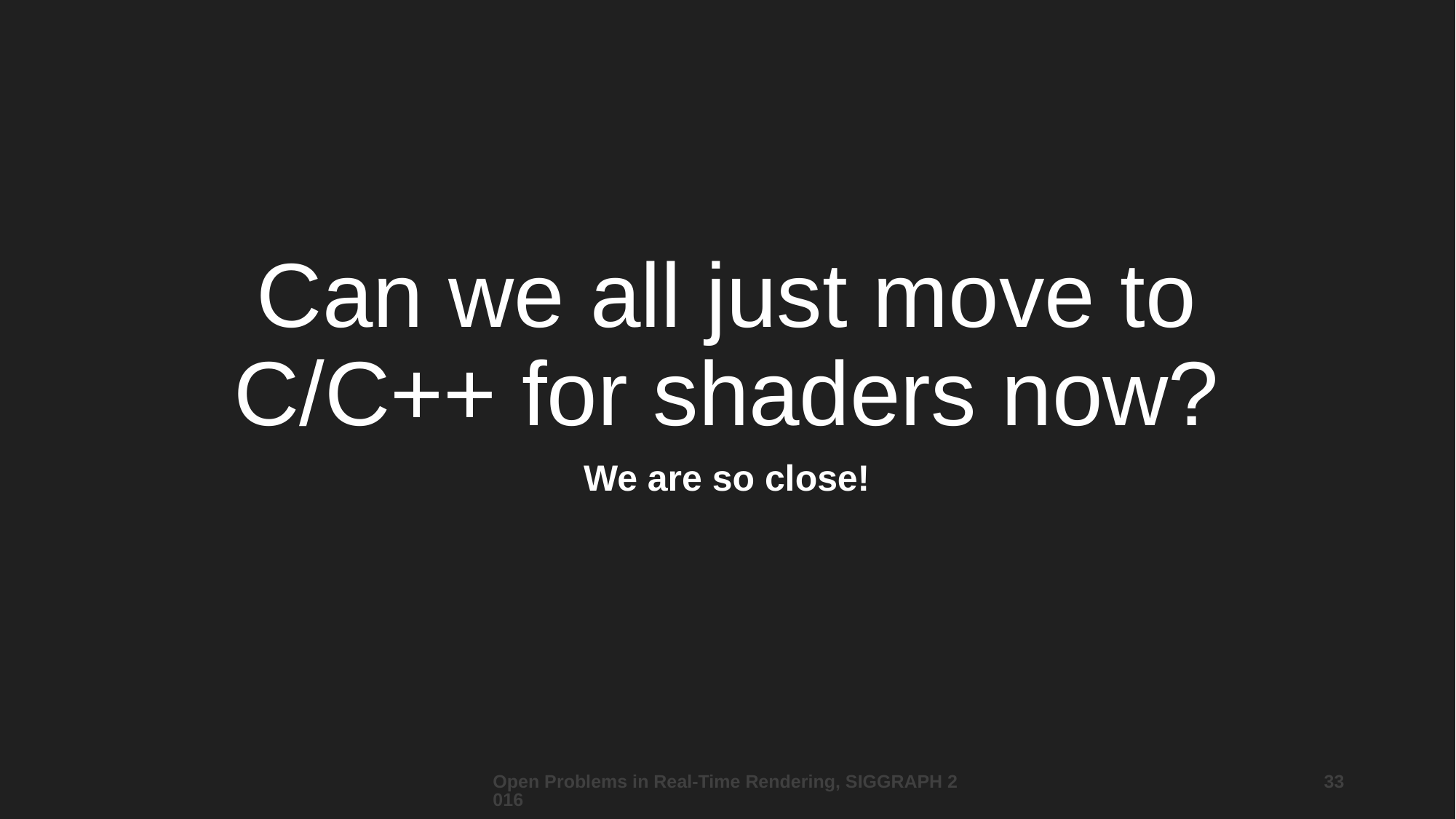

# Can we all just move to C/C++ for shaders now?
We are so close!
Open Problems in Real-Time Rendering, SIGGRAPH 2016
33